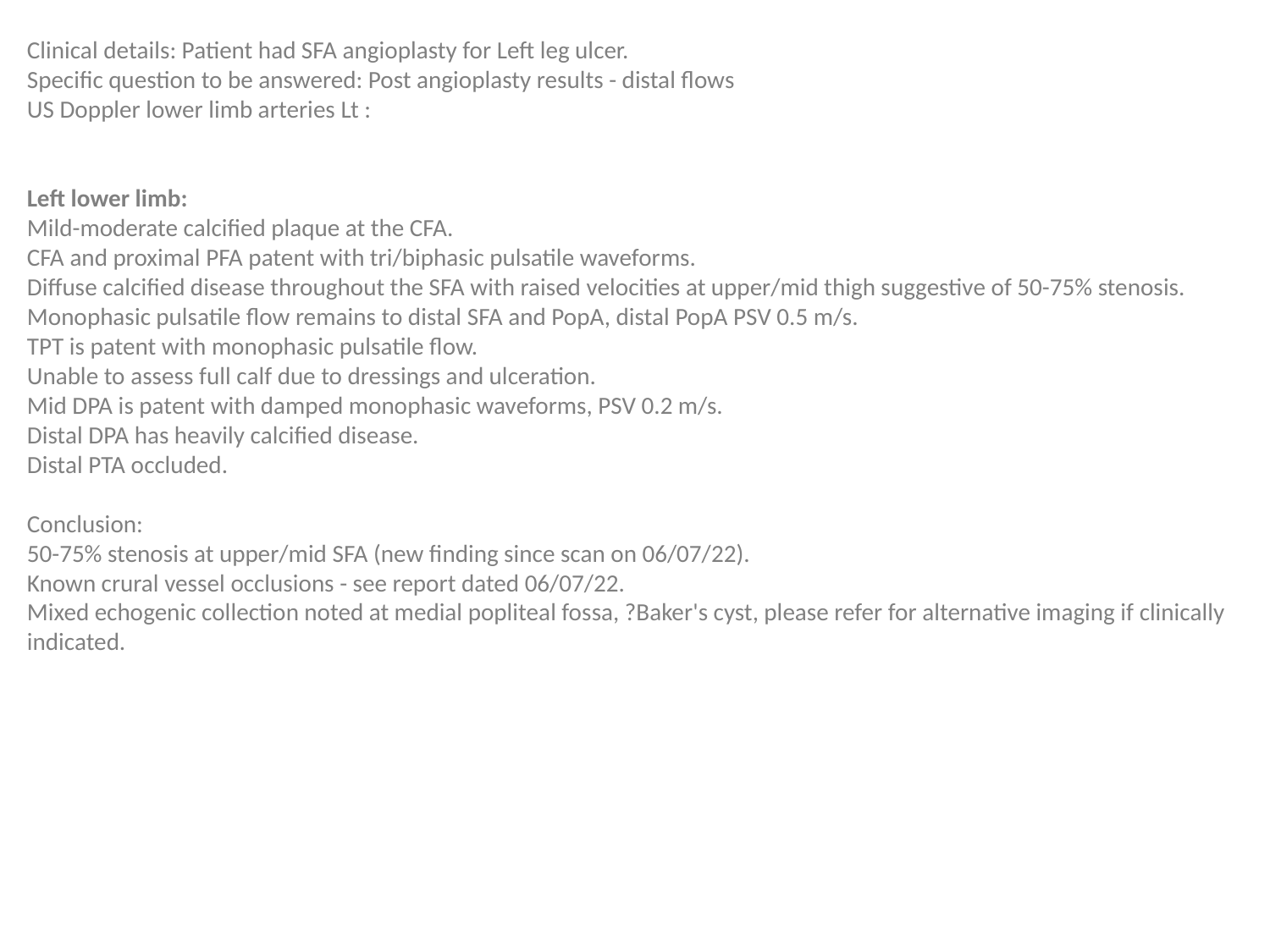

Clinical details: Patient had SFA angioplasty for Left leg ulcer.
Specific question to be answered: Post angioplasty results - distal flows
US Doppler lower limb arteries Lt :

Left lower limb:
Mild-moderate calcified plaque at the CFA.
CFA and proximal PFA patent with tri/biphasic pulsatile waveforms.
Diffuse calcified disease throughout the SFA with raised velocities at upper/mid thigh suggestive of 50-75% stenosis.
Monophasic pulsatile flow remains to distal SFA and PopA, distal PopA PSV 0.5 m/s.
TPT is patent with monophasic pulsatile flow.
Unable to assess full calf due to dressings and ulceration.
Mid DPA is patent with damped monophasic waveforms, PSV 0.2 m/s.
Distal DPA has heavily calcified disease.
Distal PTA occluded.

Conclusion:
50-75% stenosis at upper/mid SFA (new finding since scan on 06/07/22).
Known crural vessel occlusions - see report dated 06/07/22.
Mixed echogenic collection noted at medial popliteal fossa, ?Baker's cyst, please refer for alternative imaging if clinically indicated.